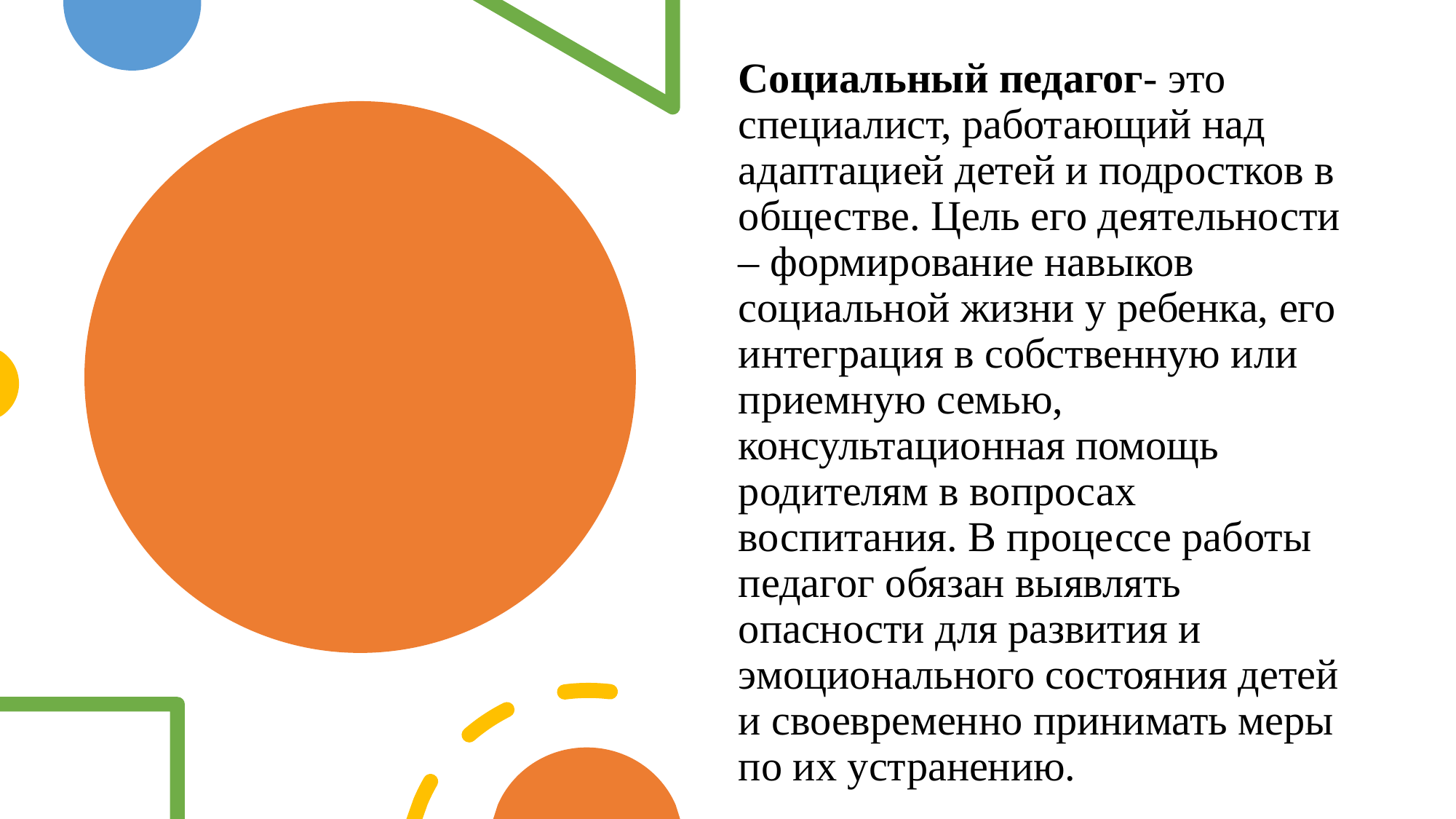

Социальный педагог- это специалист, работающий над адаптацией детей и подростков в обществе. Цель его деятельности – формирование навыков социальной жизни у ребенка, его интеграция в собственную или приемную семью, консультационная помощь родителям в вопросах воспитания. В процессе работы педагог обязан выявлять опасности для развития и эмоционального состояния детей и своевременно принимать меры по их устранению.